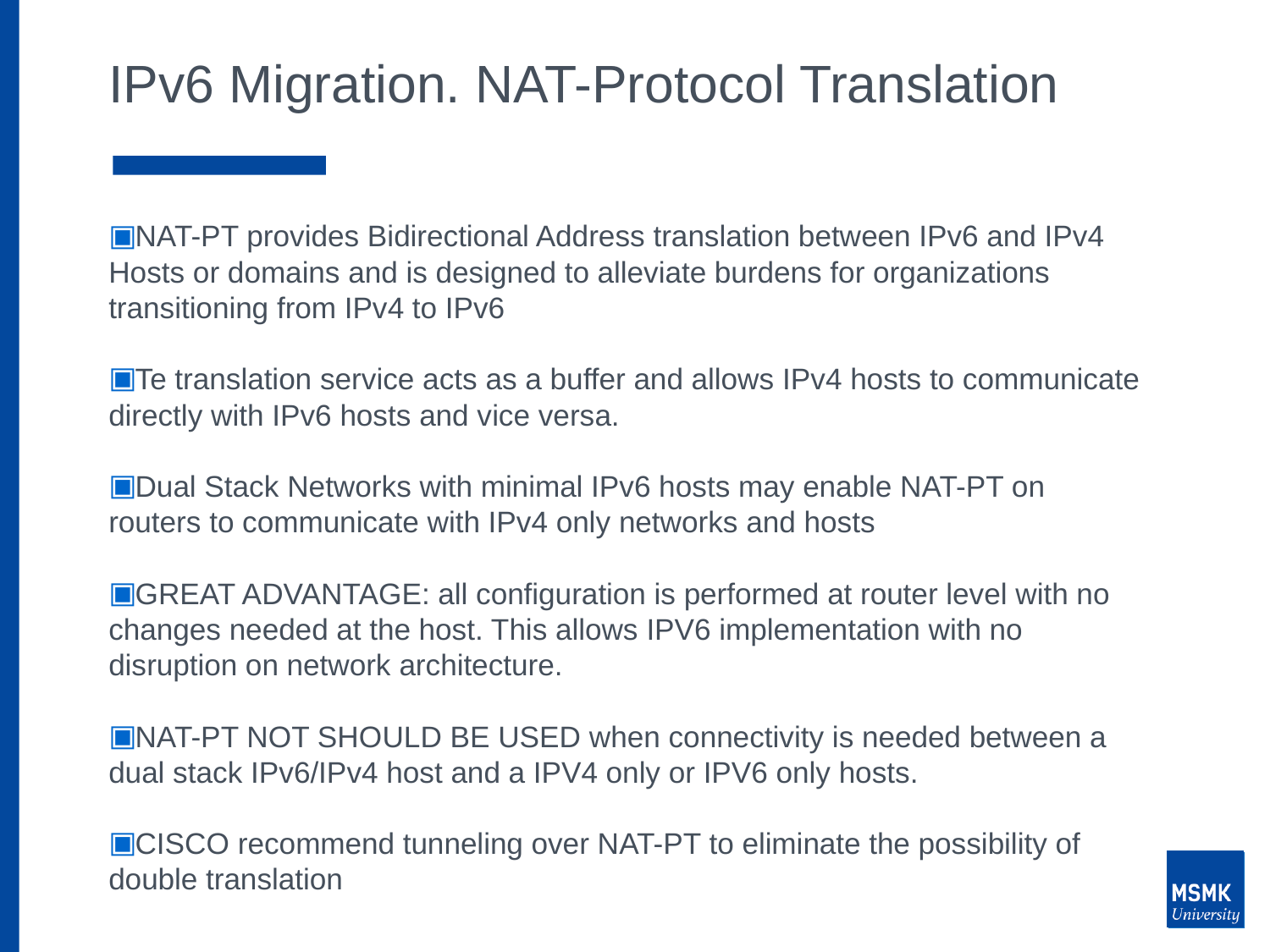

# IPv6 Migration. NAT-Protocol Translation
NAT-PT provides Bidirectional Address translation between IPv6 and IPv4 Hosts or domains and is designed to alleviate burdens for organizations transitioning from IPv4 to IPv6

Te translation service acts as a buffer and allows IPv4 hosts to communicate directly with IPv6 hosts and vice versa.

Dual Stack Networks with minimal IPv6 hosts may enable NAT-PT on routers to communicate with IPv4 only networks and hosts

GREAT ADVANTAGE: all configuration is performed at router level with no changes needed at the host. This allows IPV6 implementation with no disruption on network architecture.

NAT-PT NOT SHOULD BE USED when connectivity is needed between a dual stack IPv6/IPv4 host and a IPV4 only or IPV6 only hosts.

CISCO recommend tunneling over NAT-PT to eliminate the possibility of double translation